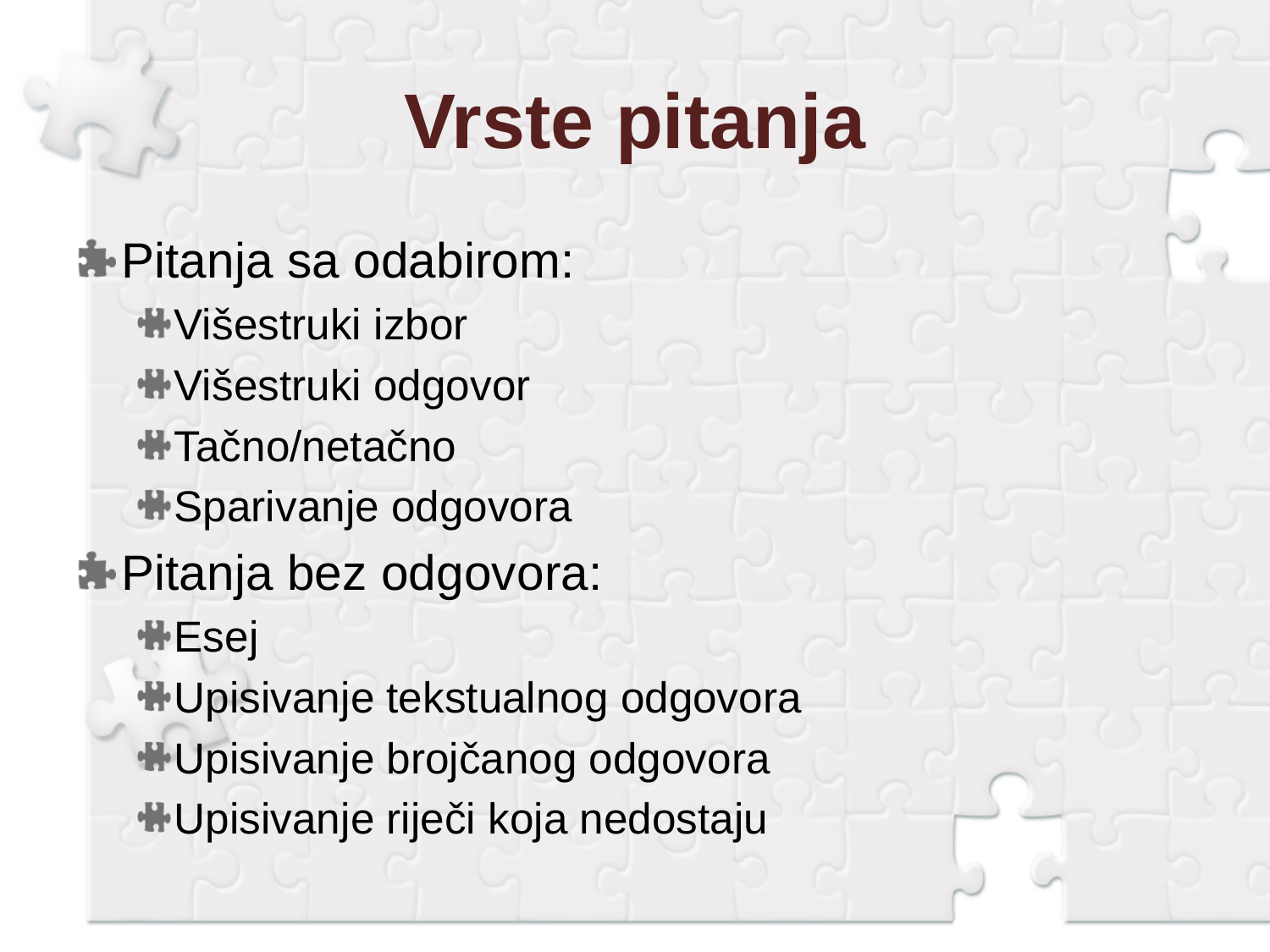

# Vrste pitanja
Pitanja sa odabirom:
Višestruki izbor
Višestruki odgovor
Tačno/netačno
Sparivanje odgovora
Pitanja bez odgovora:
Esej
Upisivanje tekstualnog odgovora
Upisivanje brojčanog odgovora
Upisivanje riječi koja nedostaju